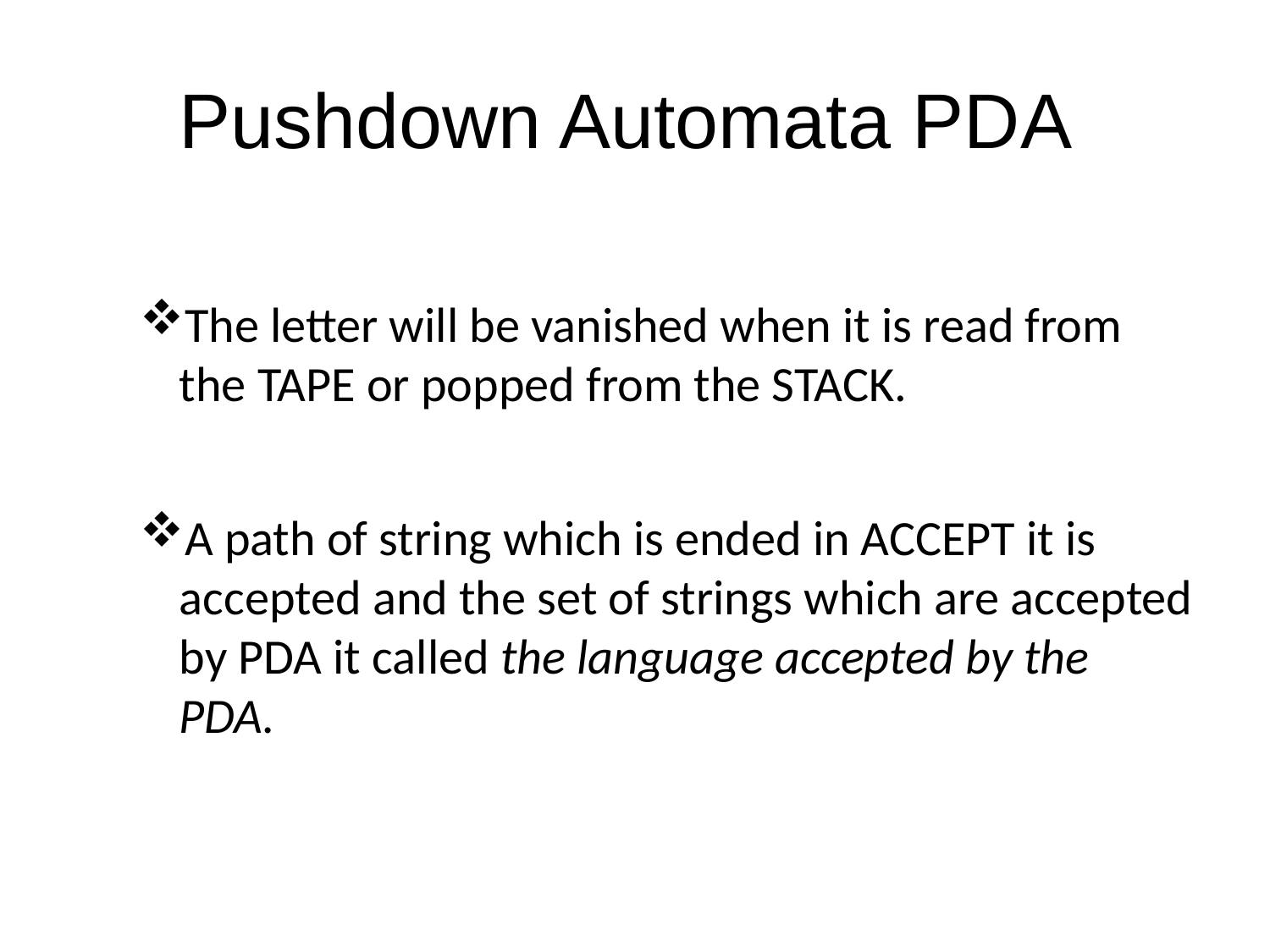

# Pushdown Automata PDA

The letter will be vanished when it is read from the TAPE or popped from the STACK.

A path of string which is ended in ACCEPT it is accepted and the set of strings which are accepted by PDA it called the language accepted by the PDA.